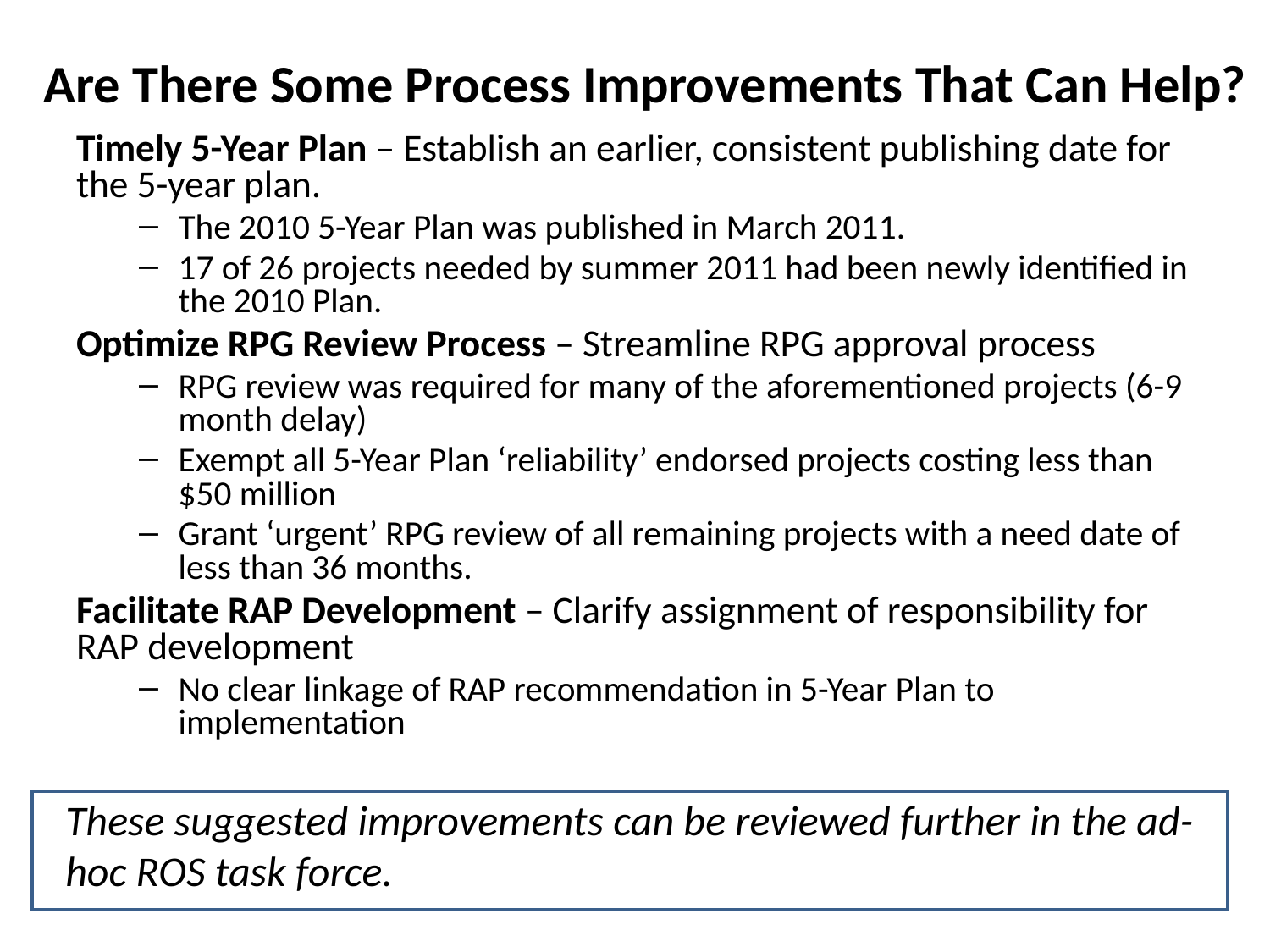

Are There Some Process Improvements That Can Help?
Timely 5-Year Plan – Establish an earlier, consistent publishing date for the 5-year plan.
The 2010 5-Year Plan was published in March 2011.
17 of 26 projects needed by summer 2011 had been newly identified in the 2010 Plan.
Optimize RPG Review Process – Streamline RPG approval process
RPG review was required for many of the aforementioned projects (6-9 month delay)
Exempt all 5-Year Plan ‘reliability’ endorsed projects costing less than $50 million
Grant ‘urgent’ RPG review of all remaining projects with a need date of less than 36 months.
Facilitate RAP Development – Clarify assignment of responsibility for RAP development
No clear linkage of RAP recommendation in 5-Year Plan to implementation

These suggested improvements can be reviewed further in the ad-hoc ROS task force.